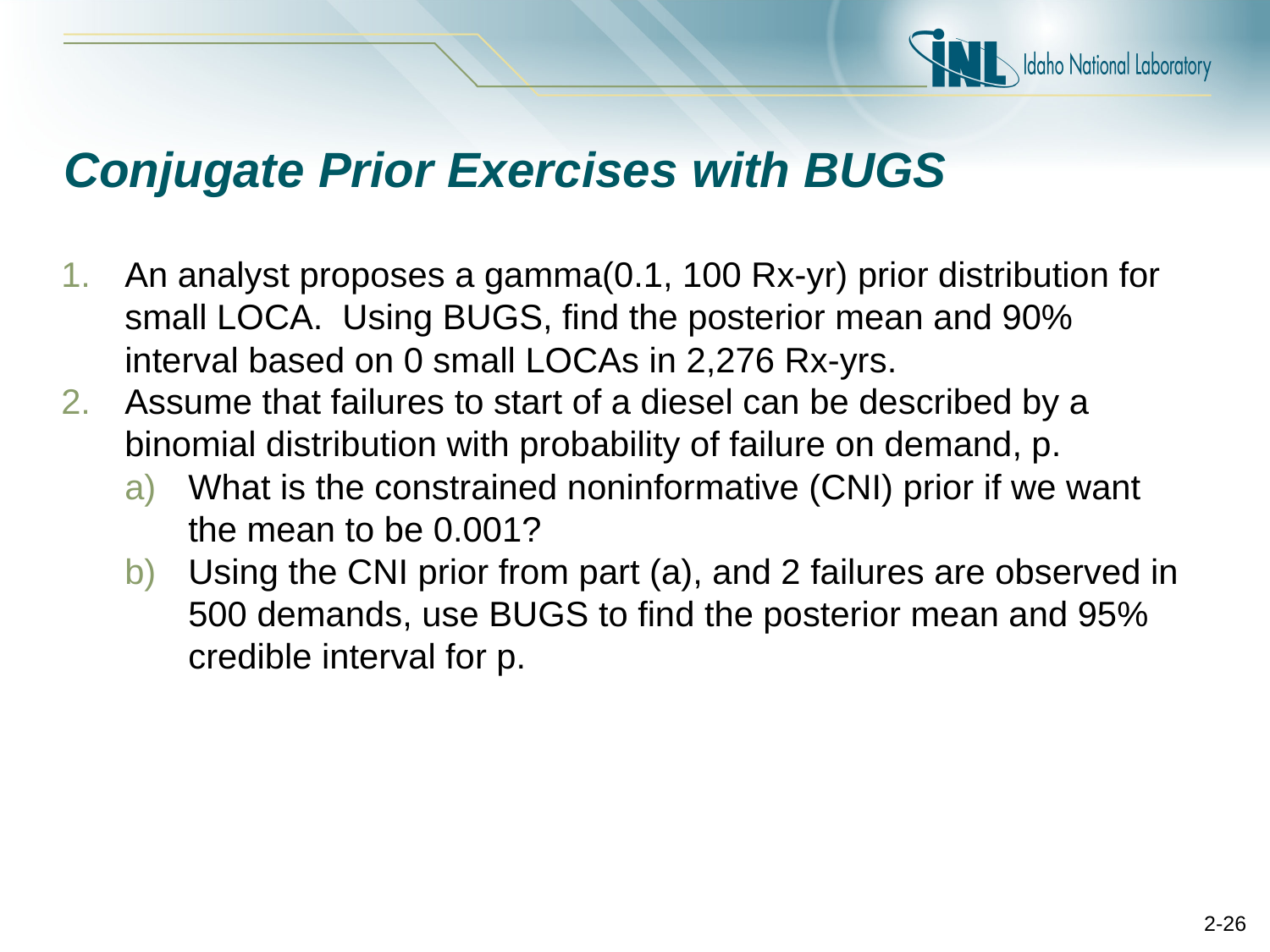

# Conjugate Prior Exercises with BUGS
An analyst proposes a gamma(0.1, 100 Rx-yr) prior distribution for small LOCA.  Using BUGS, find the posterior mean and 90% interval based on 0 small LOCAs in 2,276 Rx-yrs.
Assume that failures to start of a diesel can be described by a binomial distribution with probability of failure on demand, p.
What is the constrained noninformative (CNI) prior if we want the mean to be 0.001?
Using the CNI prior from part (a), and 2 failures are observed in 500 demands, use BUGS to find the posterior mean and 95% credible interval for p.

2-26